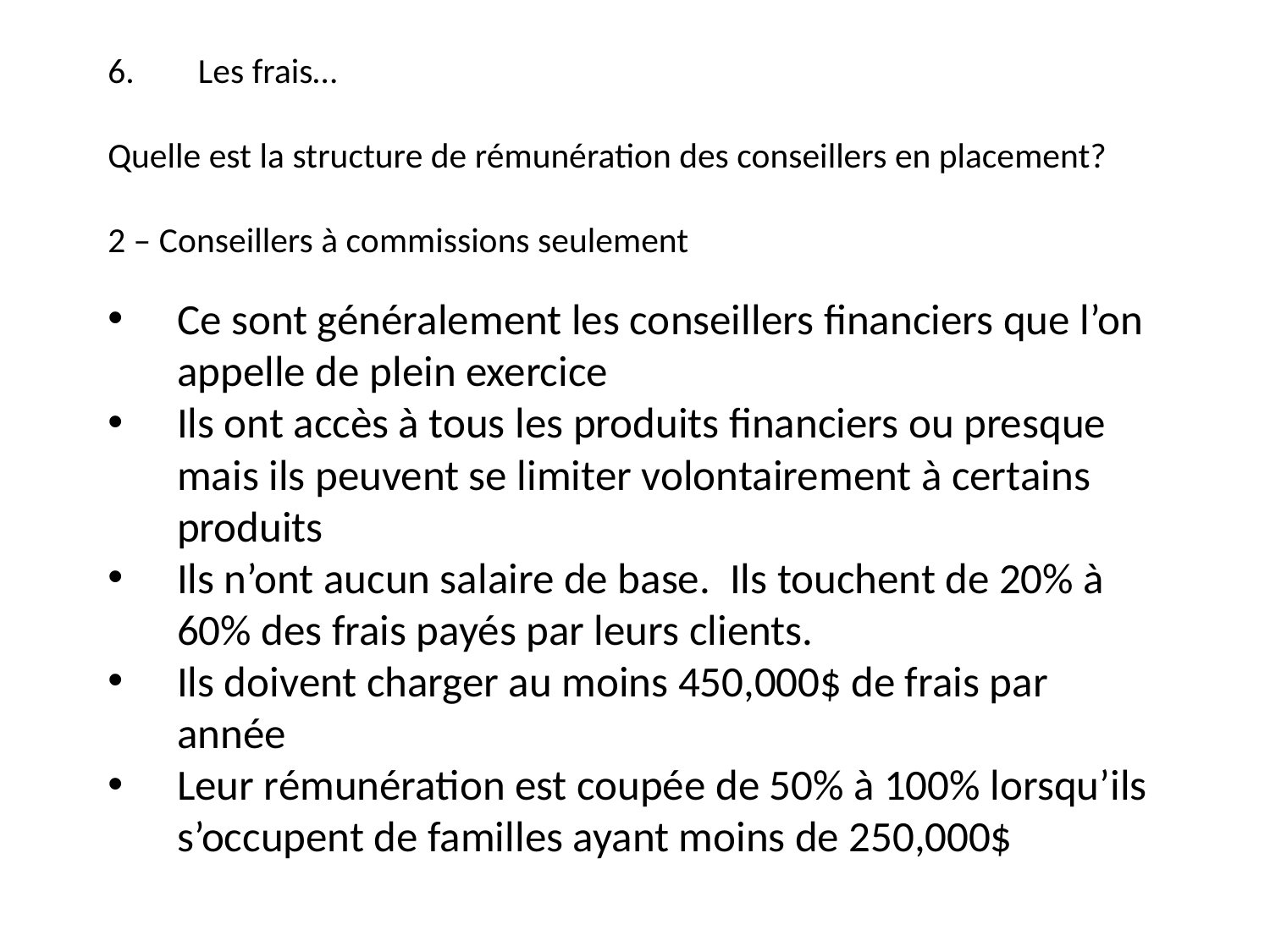

Les frais…

Quelle est la structure de rémunération des conseillers en placement?
2 – Conseillers à commissions seulement

Ce sont généralement les conseillers financiers que l’on appelle de plein exercice
Ils ont accès à tous les produits financiers ou presque mais ils peuvent se limiter volontairement à certains produits
Ils n’ont aucun salaire de base.  Ils touchent de 20% à 60% des frais payés par leurs clients.
Ils doivent charger au moins 450,000$ de frais par année
Leur rémunération est coupée de 50% à 100% lorsqu’ils s’occupent de familles ayant moins de 250,000$